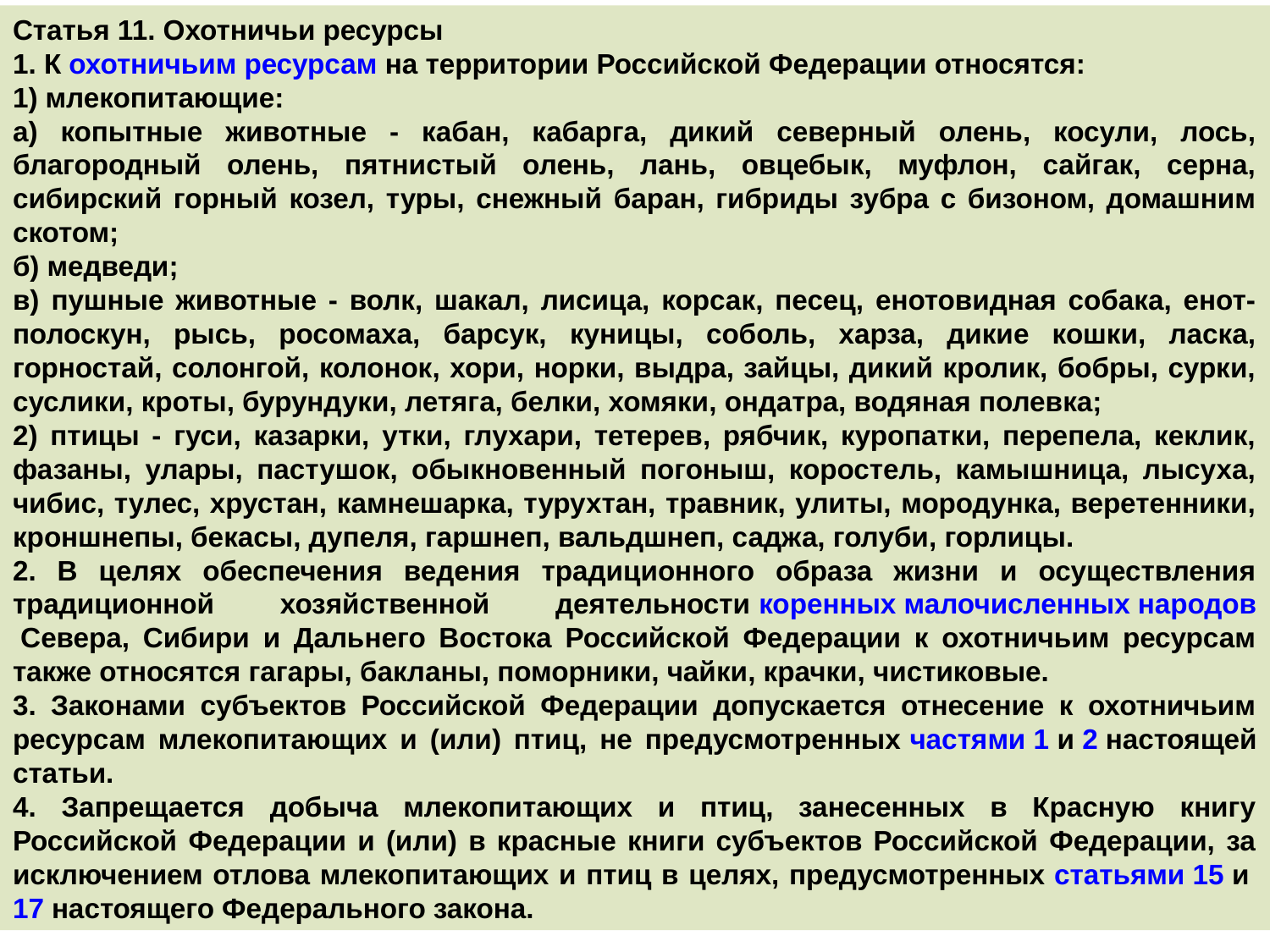

Статья 11. Охотничьи ресурсы
1. К охотничьим ресурсам на территории Российской Федерации относятся:
1) млекопитающие:
а) копытные животные - кабан, кабарга, дикий северный олень, косули, лось, благородный олень, пятнистый олень, лань, овцебык, муфлон, сайгак, серна, сибирский горный козел, туры, снежный баран, гибриды зубра с бизоном, домашним скотом;
б) медведи;
в) пушные животные - волк, шакал, лисица, корсак, песец, енотовидная собака, енот-полоскун, рысь, росомаха, барсук, куницы, соболь, харза, дикие кошки, ласка, горностай, солонгой, колонок, хори, норки, выдра, зайцы, дикий кролик, бобры, сурки, суслики, кроты, бурундуки, летяга, белки, хомяки, ондатра, водяная полевка;
2) птицы - гуси, казарки, утки, глухари, тетерев, рябчик, куропатки, перепела, кеклик, фазаны, улары, пастушок, обыкновенный погоныш, коростель, камышница, лысуха, чибис, тулес, хрустан, камнешарка, турухтан, травник, улиты, мородунка, веретенники, кроншнепы, бекасы, дупеля, гаршнеп, вальдшнеп, саджа, голуби, горлицы.
2. В целях обеспечения ведения традиционного образа жизни и осуществления традиционной хозяйственной деятельности коренных малочисленных народов Севера, Сибири и Дальнего Востока Российской Федерации к охотничьим ресурсам также относятся гагары, бакланы, поморники, чайки, крачки, чистиковые.
3. Законами субъектов Российской Федерации допускается отнесение к охотничьим ресурсам млекопитающих и (или) птиц, не предусмотренных частями 1 и 2 настоящей статьи.
4. Запрещается добыча млекопитающих и птиц, занесенных в Красную книгу Российской Федерации и (или) в красные книги субъектов Российской Федерации, за исключением отлова млекопитающих и птиц в целях, предусмотренных статьями 15 и 17 настоящего Федерального закона.